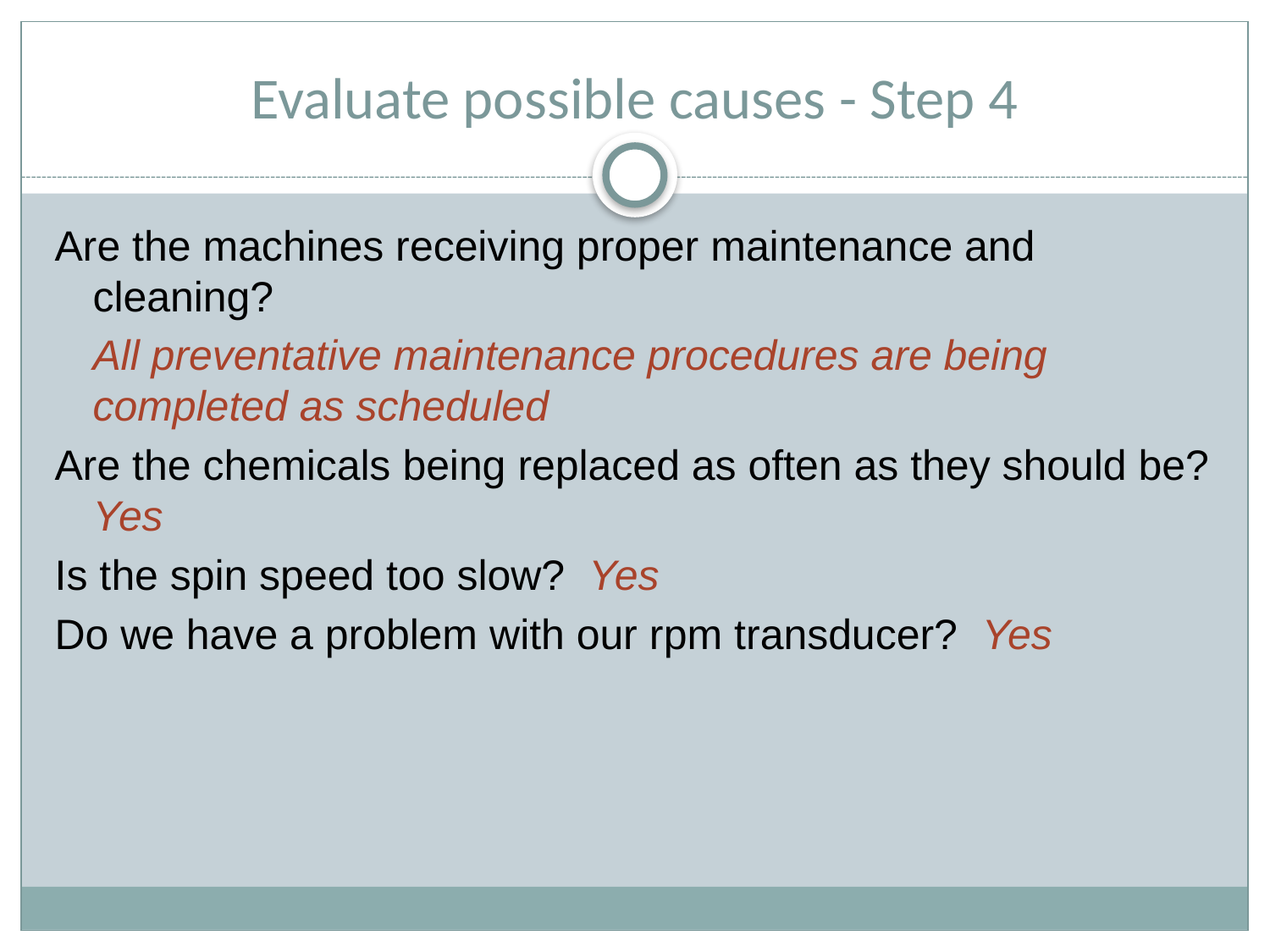

# Evaluate possible causes - Step 4
Are the machines receiving proper maintenance and cleaning?
	All preventative maintenance procedures are being completed as scheduled
Are the chemicals being replaced as often as they should be? Yes
Is the spin speed too slow?  Yes
Do we have a problem with our rpm transducer?  Yes